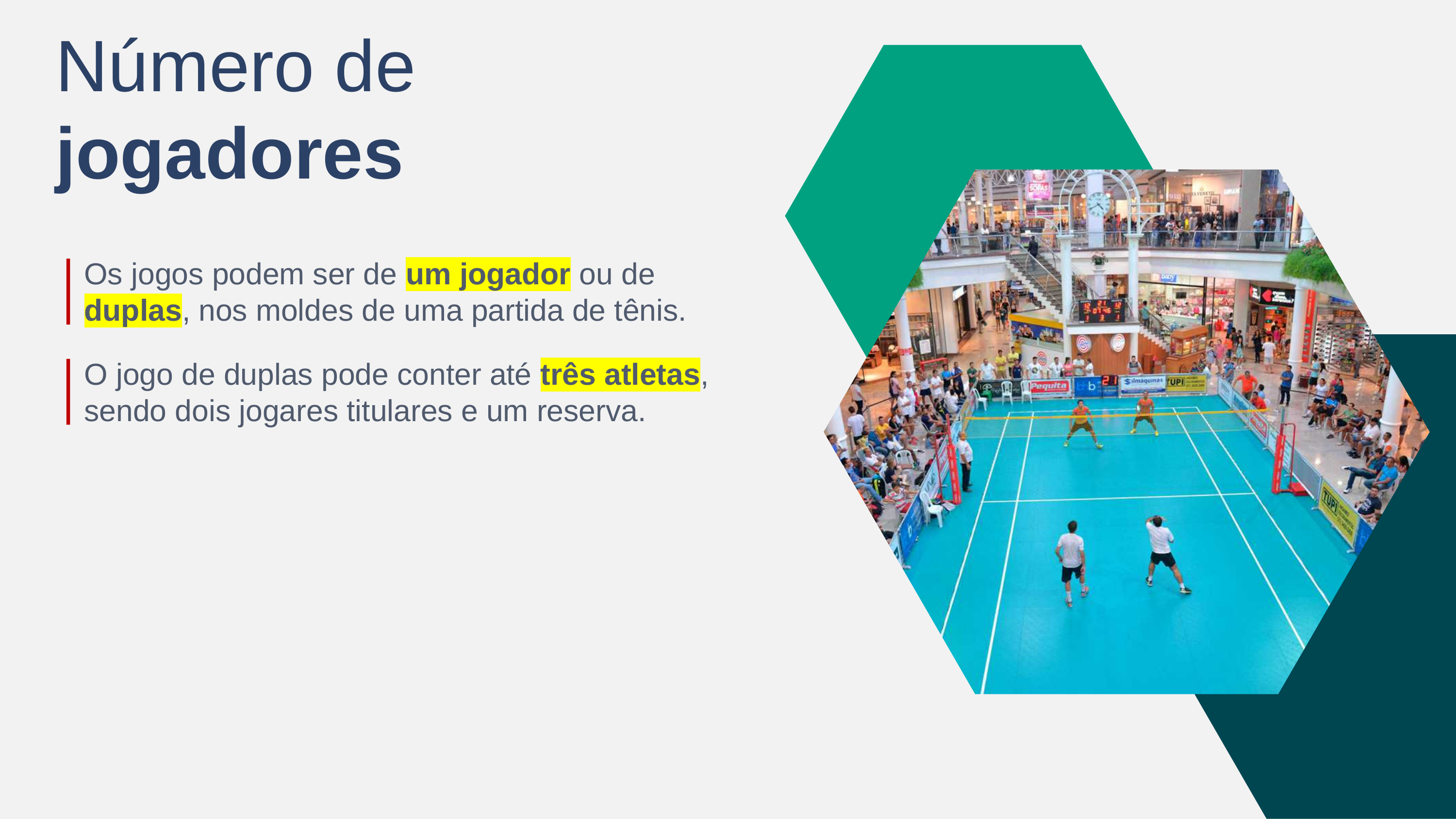

Número de
jogadores

Os jogos podem ser de um jogador ou de duplas, nos moldes de uma partida de tênis.

O jogo de duplas pode conter até três atletas, sendo dois jogares titulares e um reserva.